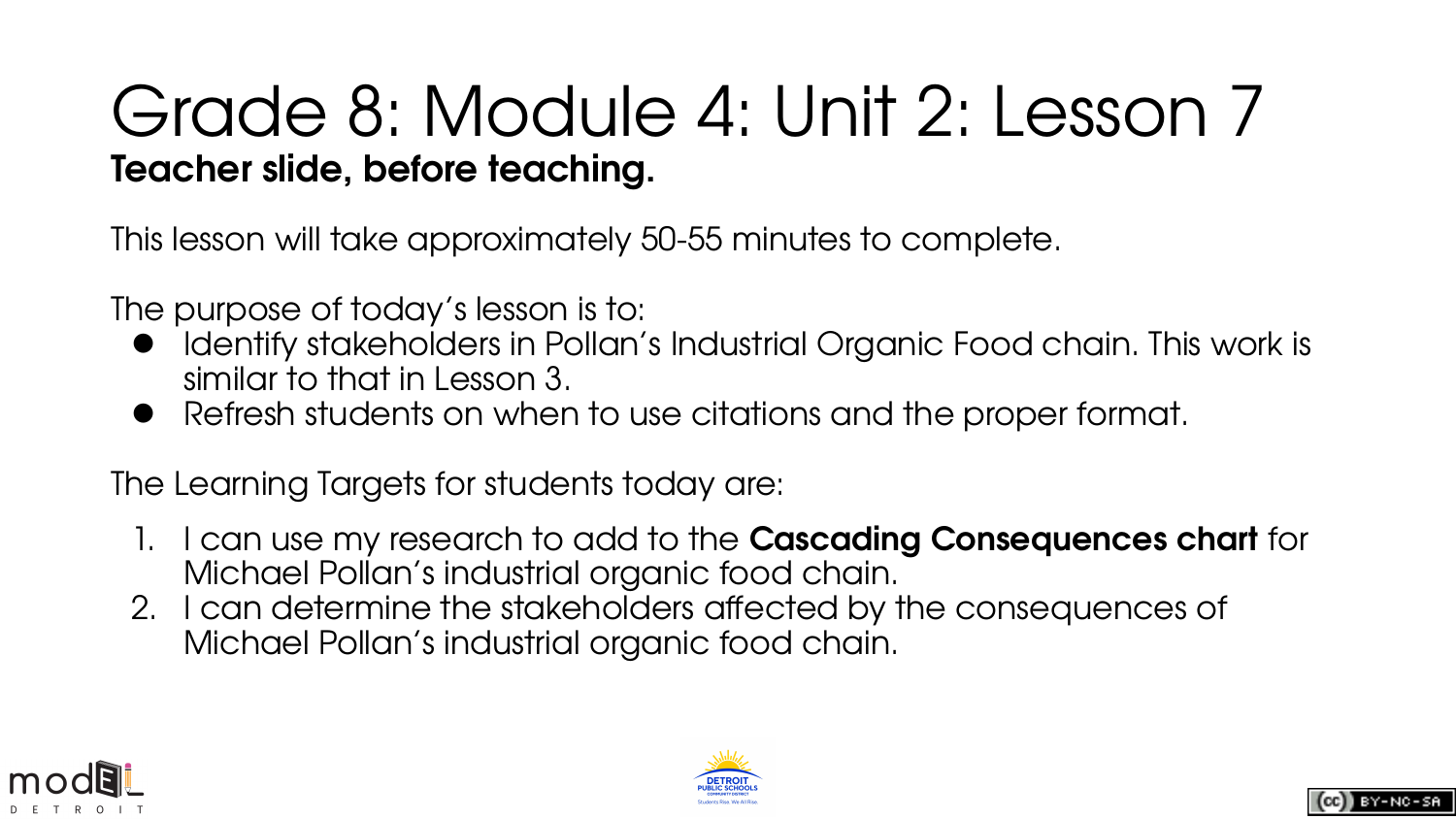

# Grade 8: Module 4: Unit 2: Lesson 7
Teacher slide, before teaching.

This lesson will take approximately 50-55 minutes to complete.

The purpose of today’s lesson is to:
Identify stakeholders in Pollan’s Industrial Organic Food chain. This work is similar to that in Lesson 3.
Refresh students on when to use citations and the proper format.
The Learning Targets for students today are:
I can use my research to add to the Cascading Consequences chart for Michael Pollan’s industrial organic food chain.
I can determine the stakeholders affected by the consequences of Michael Pollan’s industrial organic food chain.